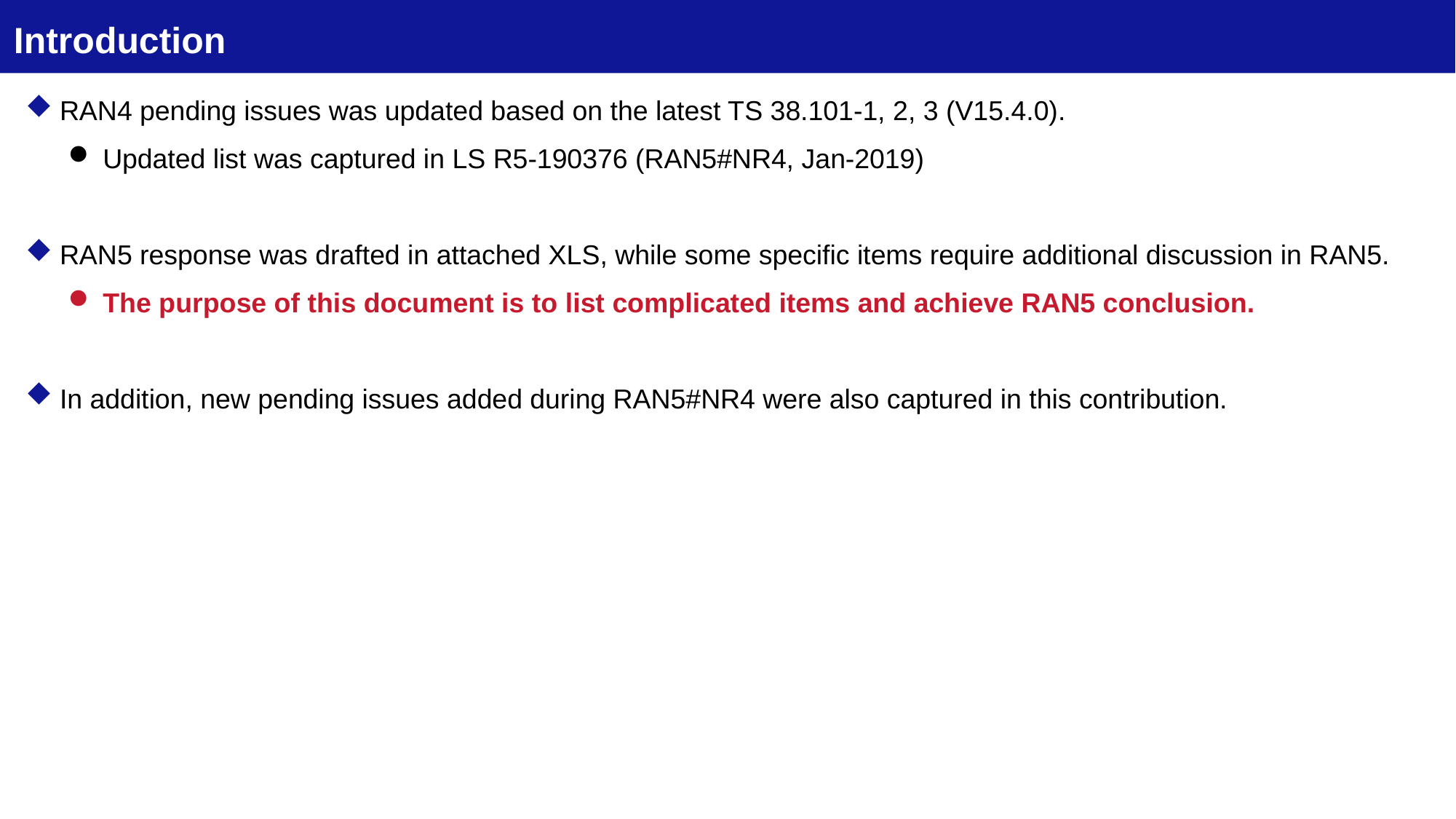

# Introduction
RAN4 pending issues was updated based on the latest TS 38.101-1, 2, 3 (V15.4.0).
Updated list was captured in LS R5-190376 (RAN5#NR4, Jan-2019)

RAN5 response was drafted in attached XLS, while some specific items require additional discussion in RAN5.
The purpose of this document is to list complicated items and achieve RAN5 conclusion.

In addition, new pending issues added during RAN5#NR4 were also captured in this contribution.